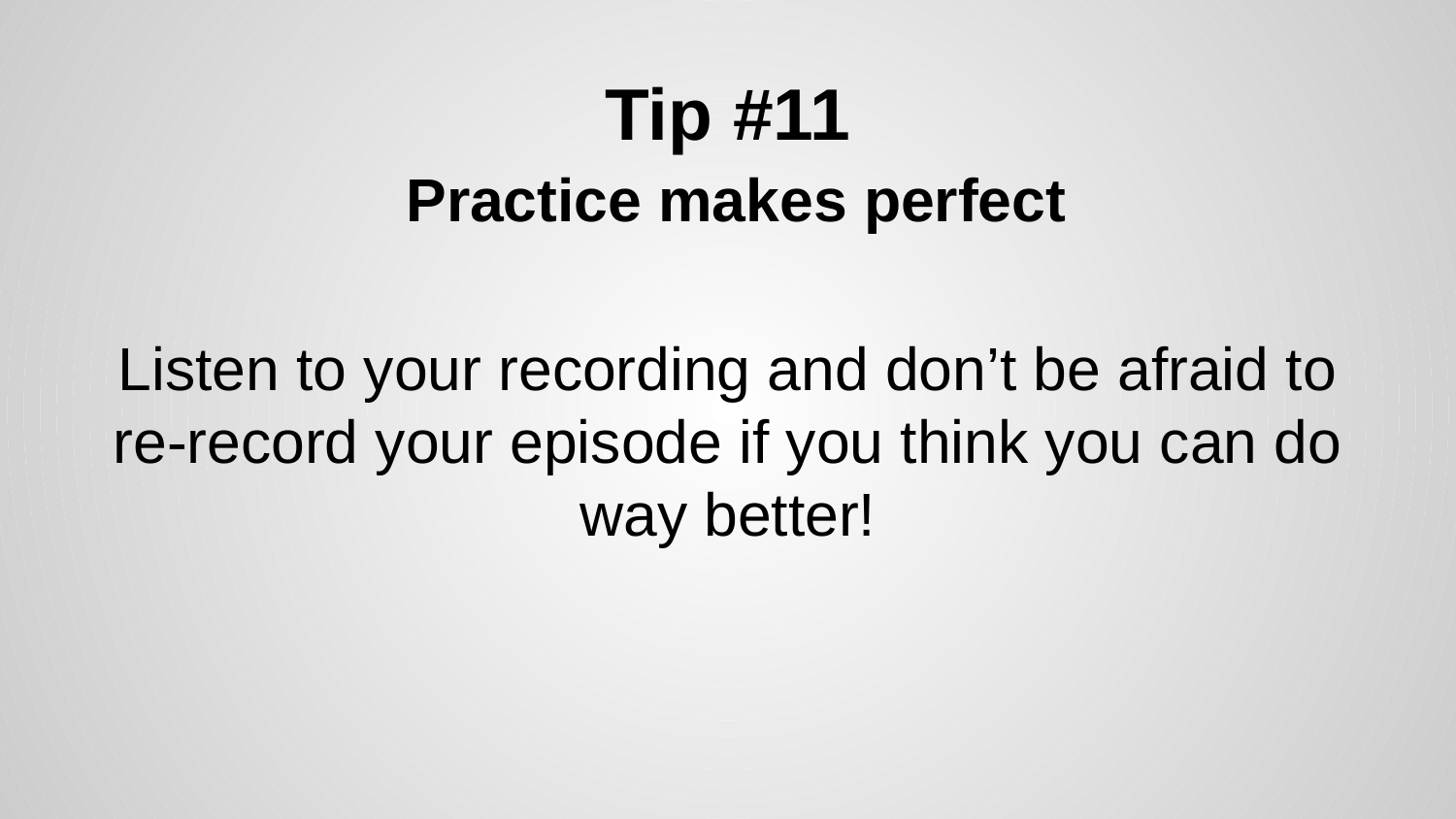

# Tip #11

 Practice makes perfect

Listen to your recording and don’t be afraid to re-record your episode if you think you can do way better!